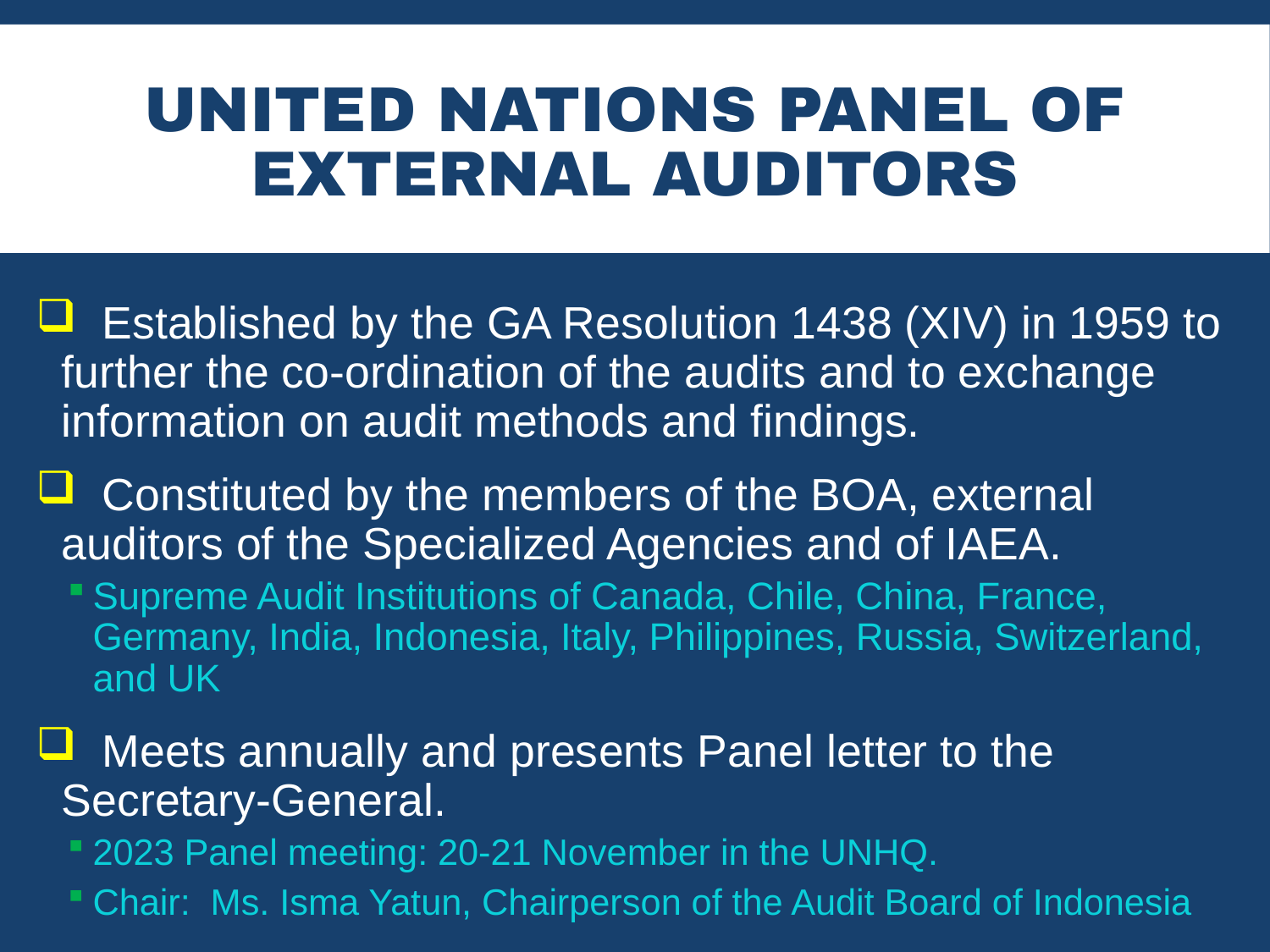

# United nations Panel of External Auditors
  Established by the GA Resolution 1438 (XIV) in 1959 to further the co-ordination of the audits and to exchange information on audit methods and findings.
  Constituted by the members of the BOA, external auditors of the Specialized Agencies and of IAEA.
Supreme Audit Institutions of Canada, Chile, China, France, Germany, India, Indonesia, Italy, Philippines, Russia, Switzerland, and UK
  Meets annually and presents Panel letter to the Secretary-General.
2023 Panel meeting: 20-21 November in the UNHQ.
Chair:  Ms. Isma Yatun, Chairperson of the Audit Board of Indonesia